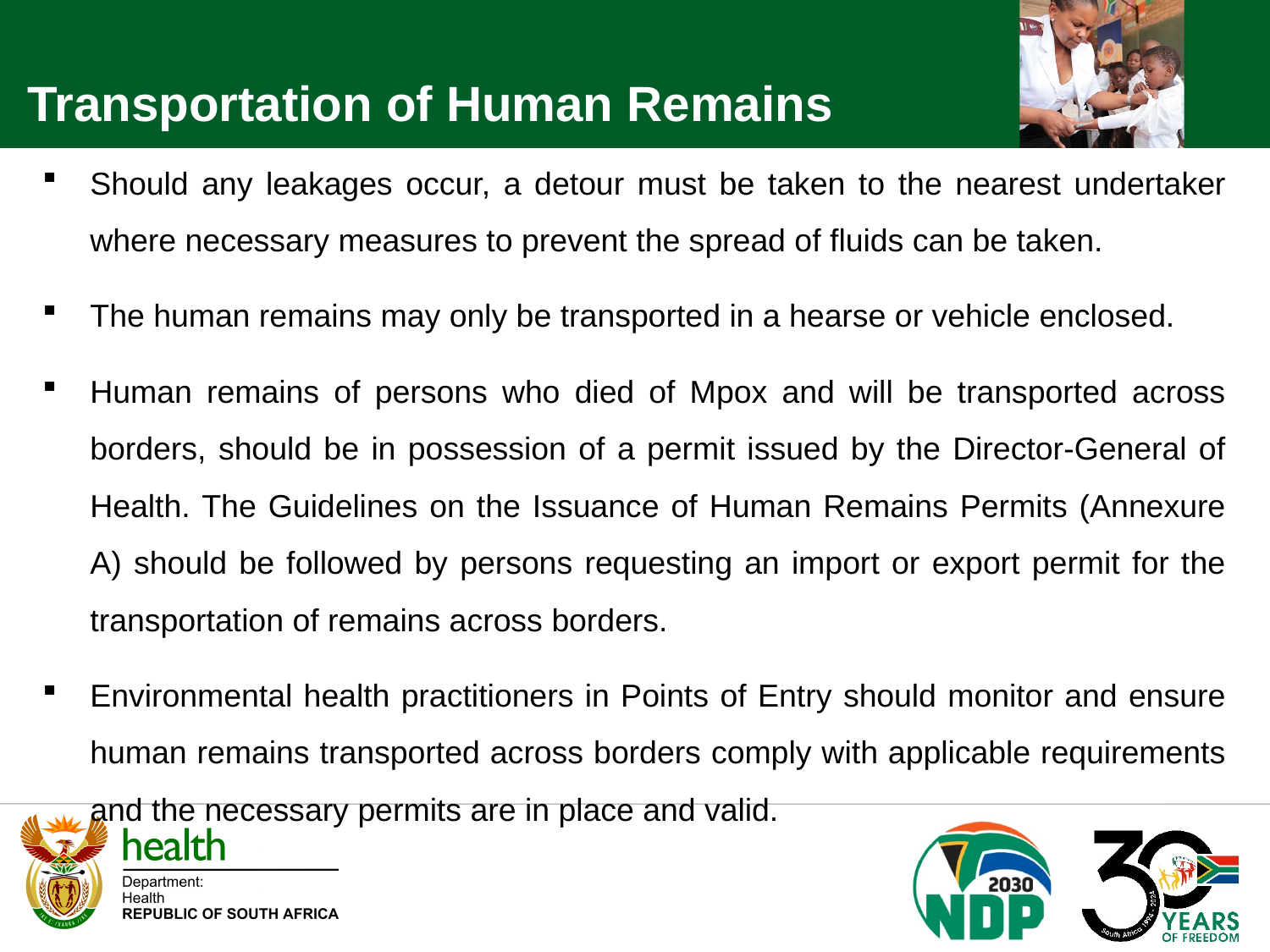

Transportation of Human Remains
Should any leakages occur, a detour must be taken to the nearest undertaker where necessary measures to prevent the spread of fluids can be taken.
The human remains may only be transported in a hearse or vehicle enclosed.
Human remains of persons who died of Mpox and will be transported across borders, should be in possession of a permit issued by the Director-General of Health. The Guidelines on the Issuance of Human Remains Permits (Annexure A) should be followed by persons requesting an import or export permit for the transportation of remains across borders.
Environmental health practitioners in Points of Entry should monitor and ensure human remains transported across borders comply with applicable requirements and the necessary permits are in place and valid.